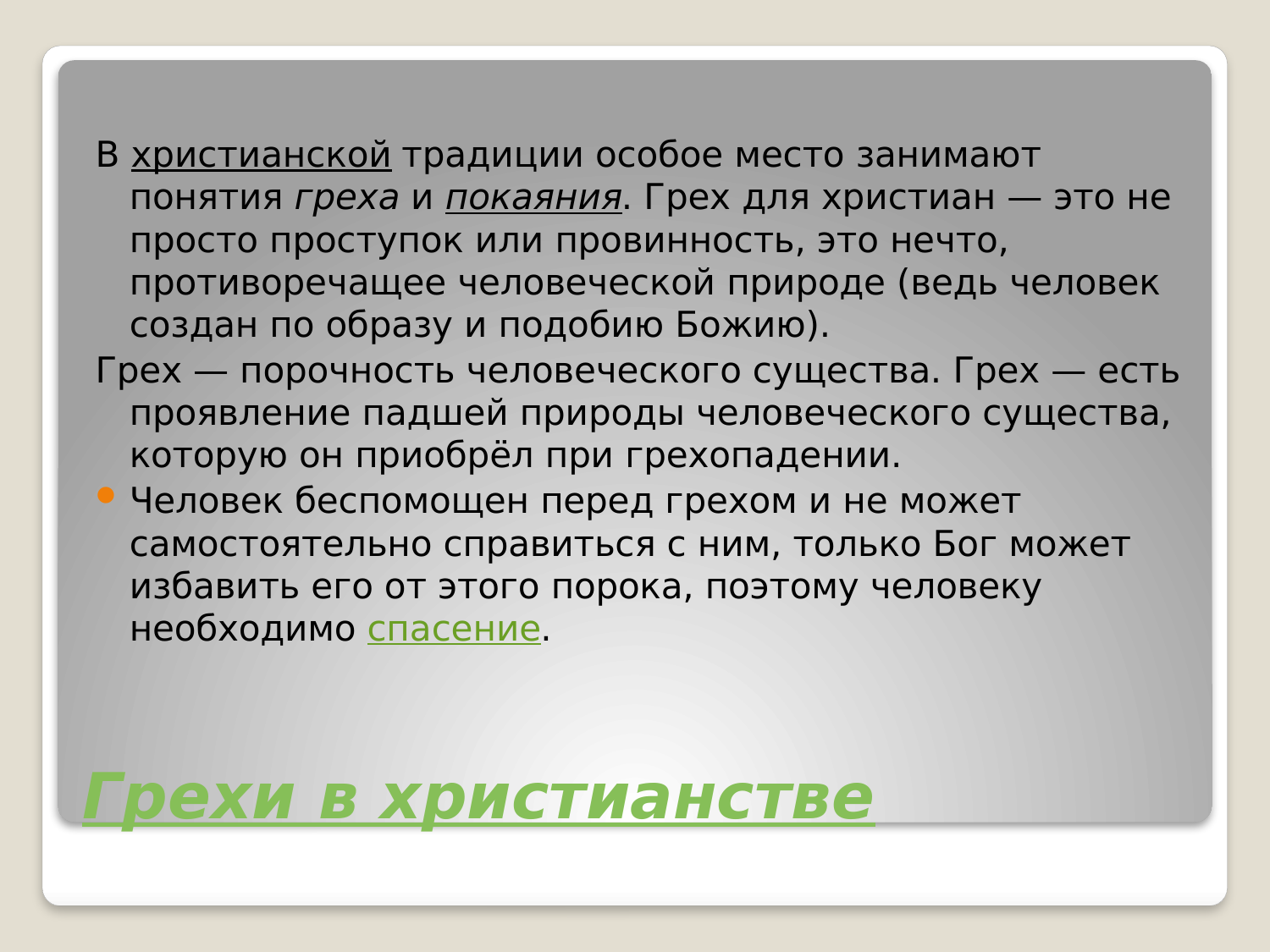

В христианской традиции особое место занимают понятия греха и покаяния. Грех для христиан — это не просто проступок или провинность, это нечто, противоречащее человеческой природе (ведь человек создан по образу и подобию Божию).
Грех — порочность человеческого существа. Грех — есть проявление падшей природы человеческого существа, которую он приобрёл при грехопадении.
Человек беспомощен перед грехом и не может самостоятельно справиться с ним, только Бог может избавить его от этого порока, поэтому человеку необходимо спасение.

# Грехи в христианстве